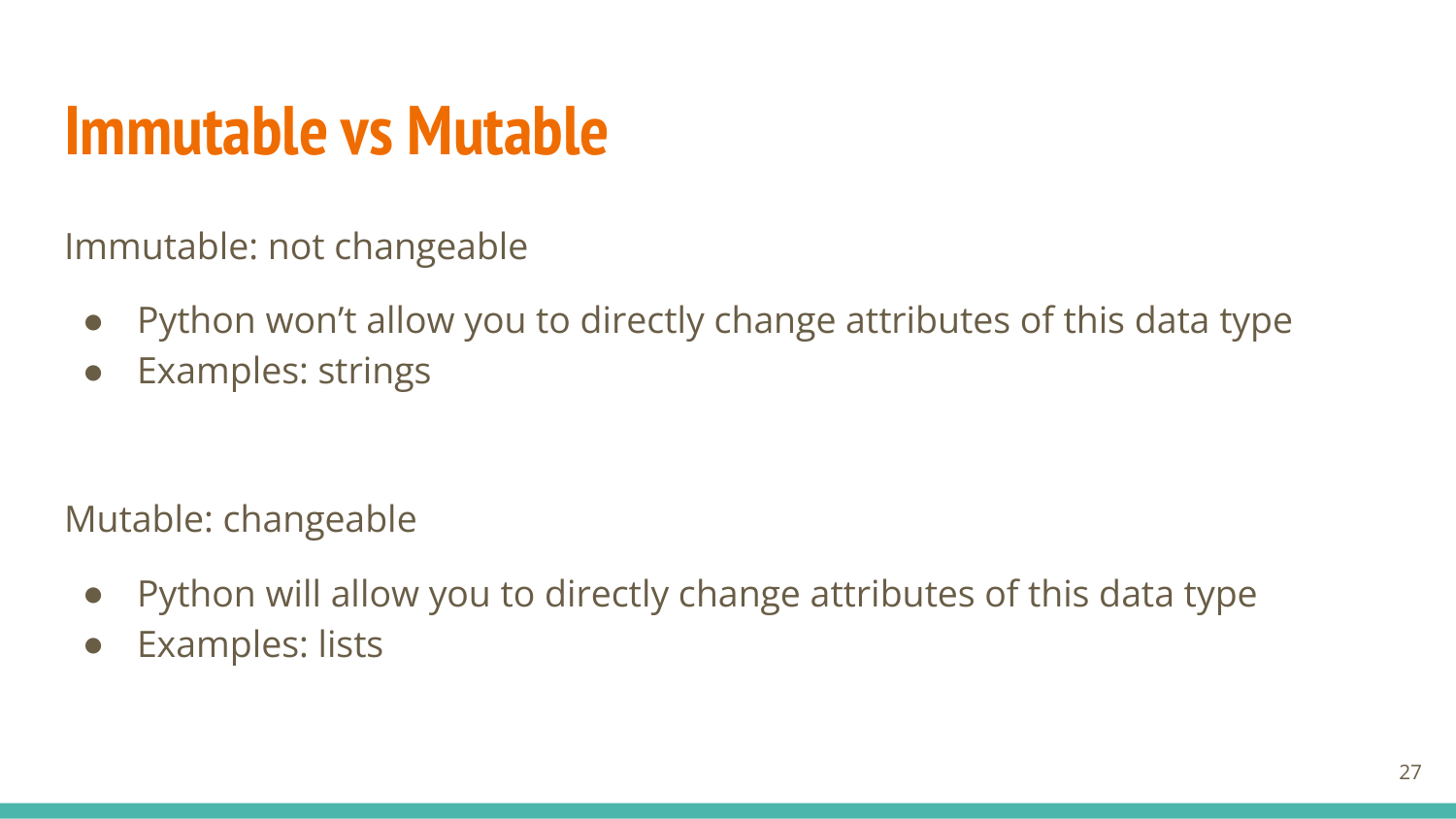

# Immutable vs Mutable
Immutable: not changeable
Python won’t allow you to directly change attributes of this data type
Examples: strings

Mutable: changeable
Python will allow you to directly change attributes of this data type
Examples: lists
27